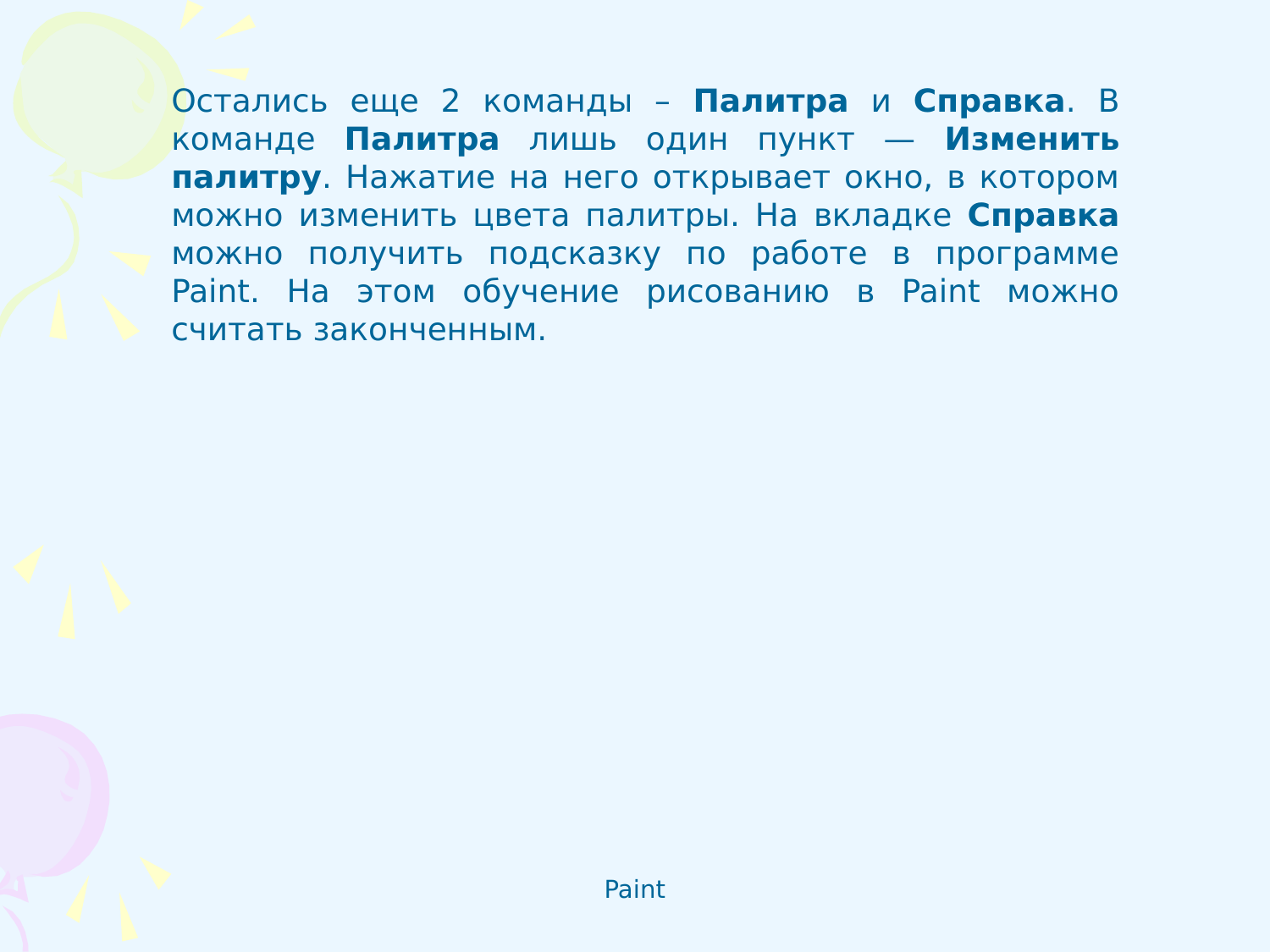

Остались еще 2 команды – Палитра и Справка. В команде Палитра лишь один пункт — Изменить палитру. Нажатие на него открывает окно, в котором можно изменить цвета палитры. На вкладке Справка можно получить подсказку по работе в программе Paint. На этом обучение рисованию в Paint можно считать законченным.

Paint